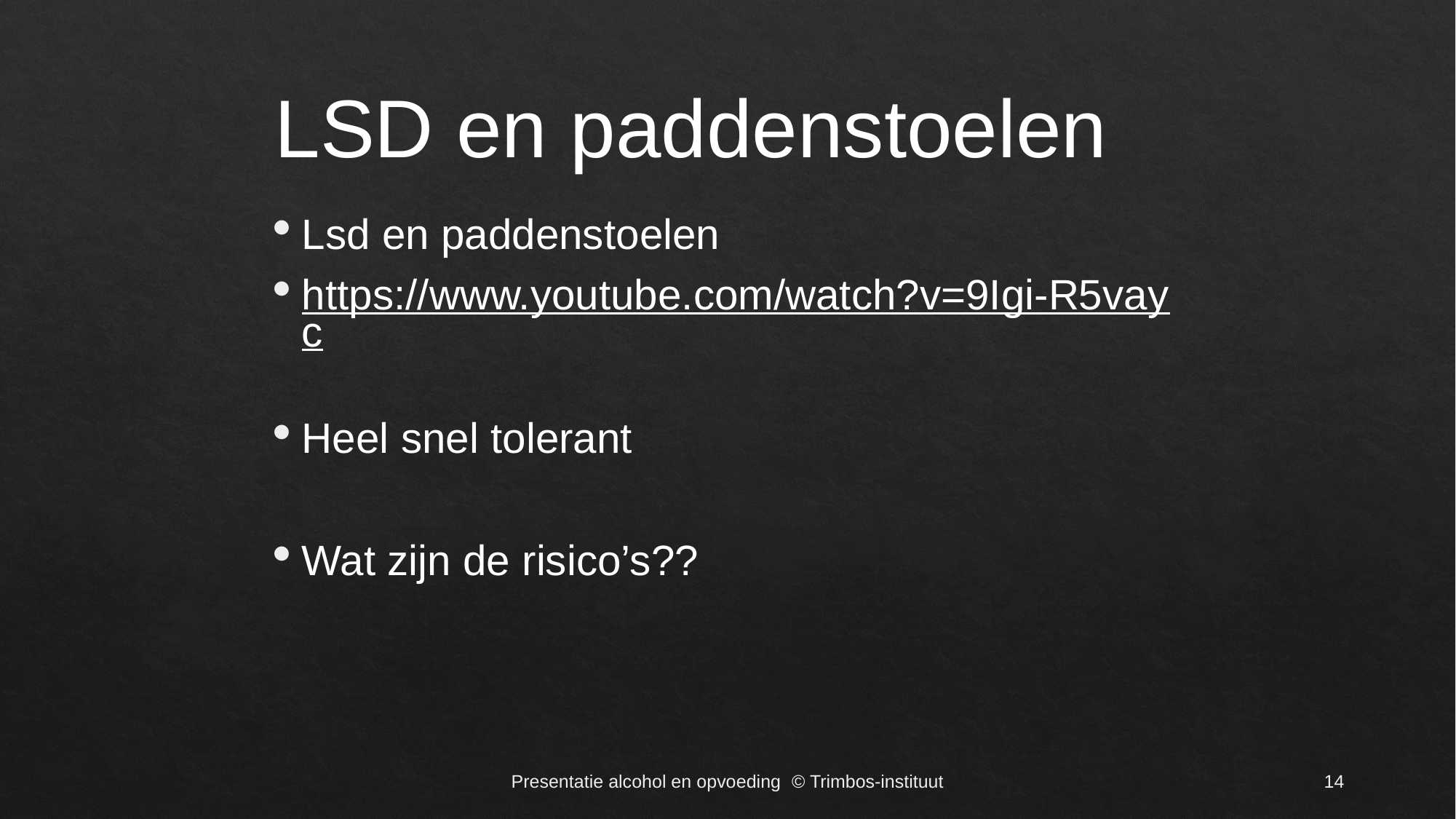

# LSD en paddenstoelen
Lsd en paddenstoelen
https://www.youtube.com/watch?v=9Igi-R5vayc
Heel snel tolerant

Wat zijn de risico’s??

Presentatie alcohol en opvoeding  © Trimbos-instituut
14